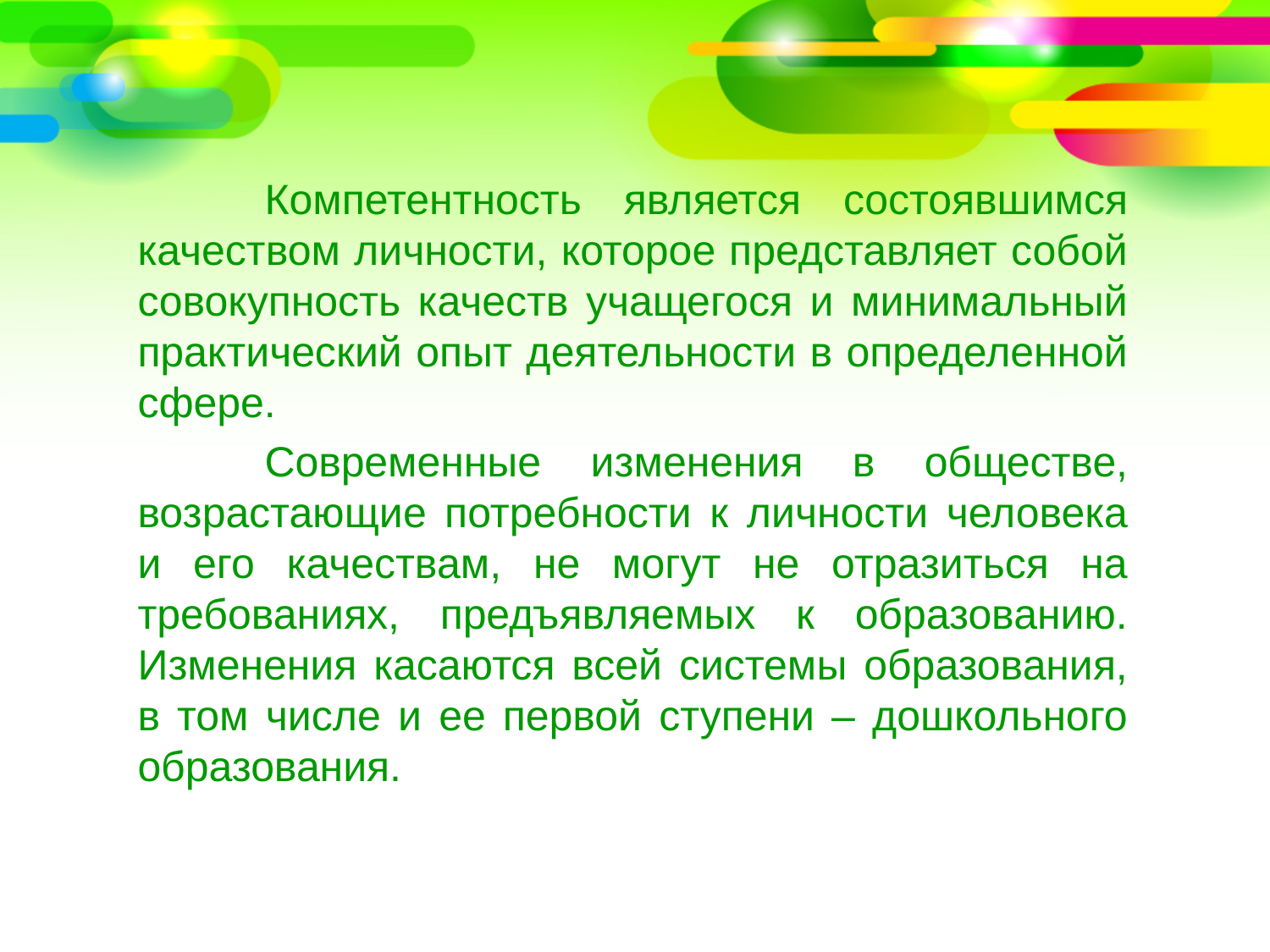

Компетентность является состоявшимся качеством личности, которое представляет собой совокупность качеств учащегося и минимальный практический опыт деятельности в определенной сфере.
	Современные изменения в обществе, возрастающие потребности к личности человека и его качествам, не могут не отразиться на требованиях, предъявляемых к образованию. Изменения касаются всей системы образования, в том числе и ее первой ступени – дошкольного образования.